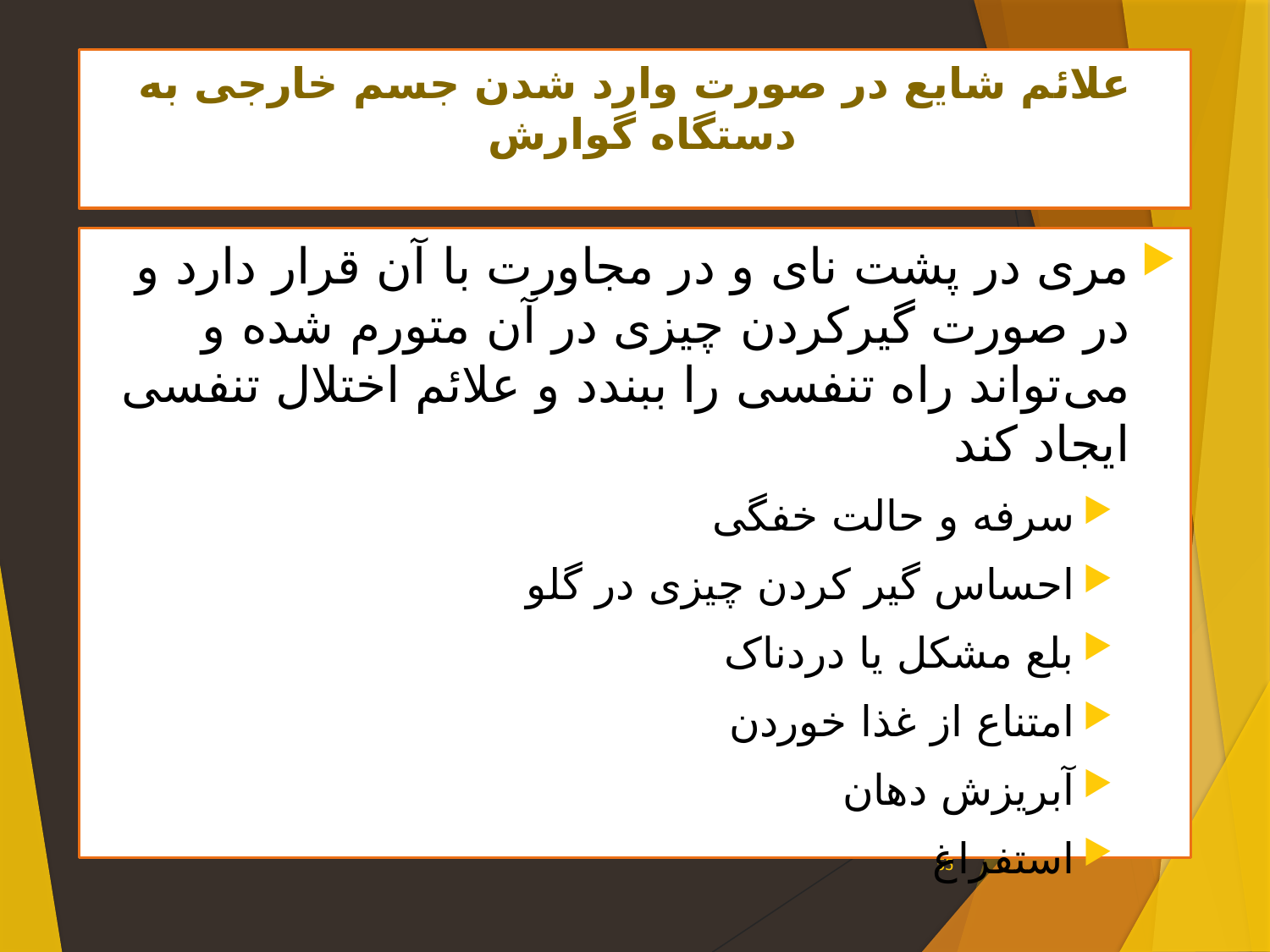

# علائم شایع در صورت وارد شدن جسم خارجی به دستگاه گوارش
مری در پشت نای و در مجاورت با آن قرار دارد و در صورت گیر‌کردن چیزی در آن متورم شده و می‌تواند راه تنفسی را ببندد و علائم اختلال تنفسی ایجاد کند
سرفه و حالت خفگی
احساس گیر کردن چیزی در گلو
بلع مشکل یا دردناک
امتناع از غذا خوردن
آبریزش دهان
استفراغ

55